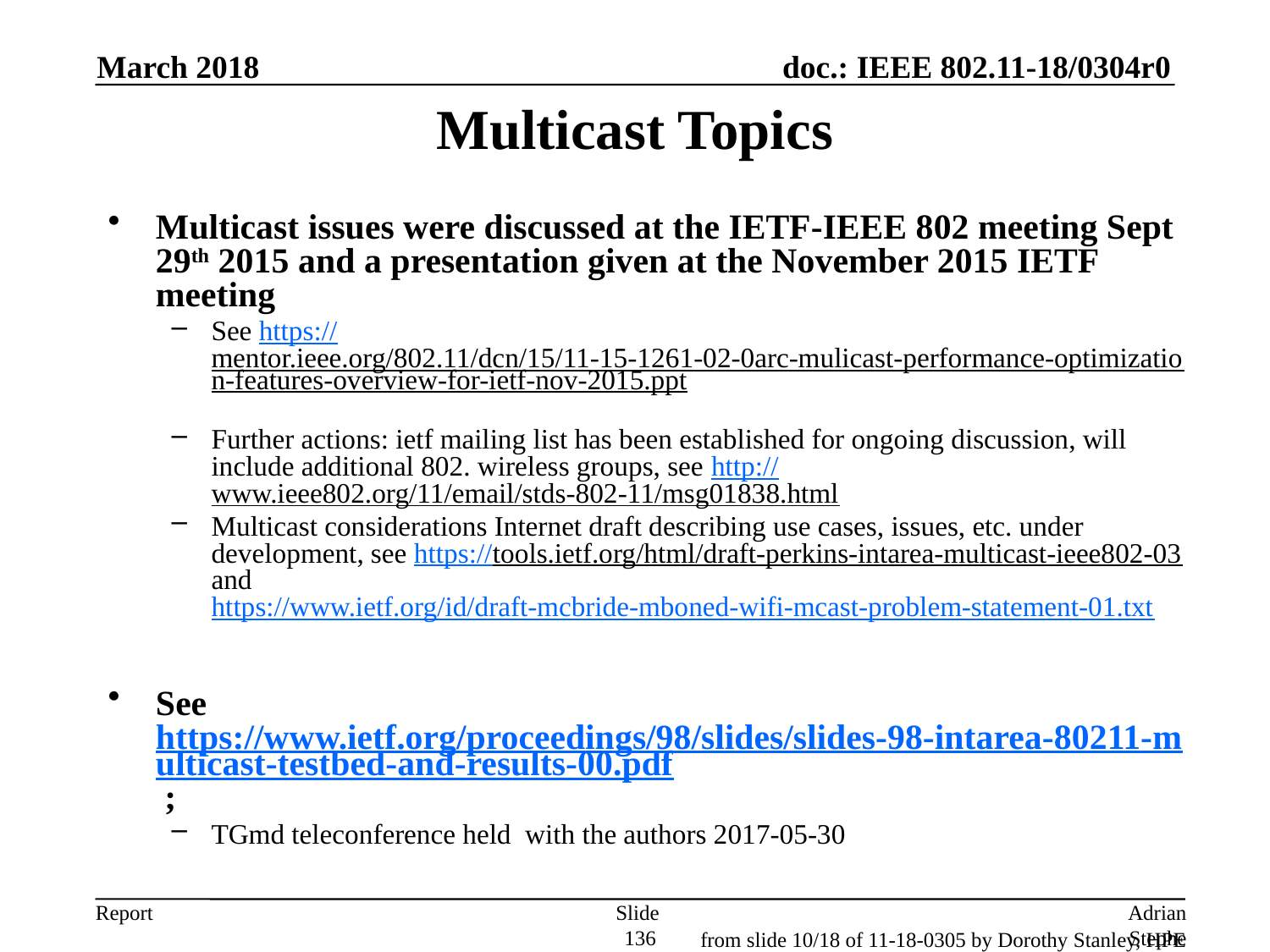

March 2018
# Multicast Topics

Multicast issues were discussed at the IETF-IEEE 802 meeting Sept 29th 2015 and a presentation given at the November 2015 IETF meeting
See https://mentor.ieee.org/802.11/dcn/15/11-15-1261-02-0arc-mulicast-performance-optimization-features-overview-for-ietf-nov-2015.ppt
Further actions: ietf mailing list has been established for ongoing discussion, will include additional 802. wireless groups, see http://www.ieee802.org/11/email/stds-802-11/msg01838.html
Multicast considerations Internet draft describing use cases, issues, etc. under development, see https://tools.ietf.org/html/draft-perkins-intarea-multicast-ieee802-03
and https://www.ietf.org/id/draft-mcbride-mboned-wifi-mcast-problem-statement-01.txt

See https://www.ietf.org/proceedings/98/slides/slides-98-intarea-80211-multicast-testbed-and-results-00.pdf ;
TGmd teleconference held  with the authors 2017-05-30

Slide 136
Adrian Stephens, Intel Corporation
from slide 10/18 of 11-18-0305 by Dorothy Stanley, HPE